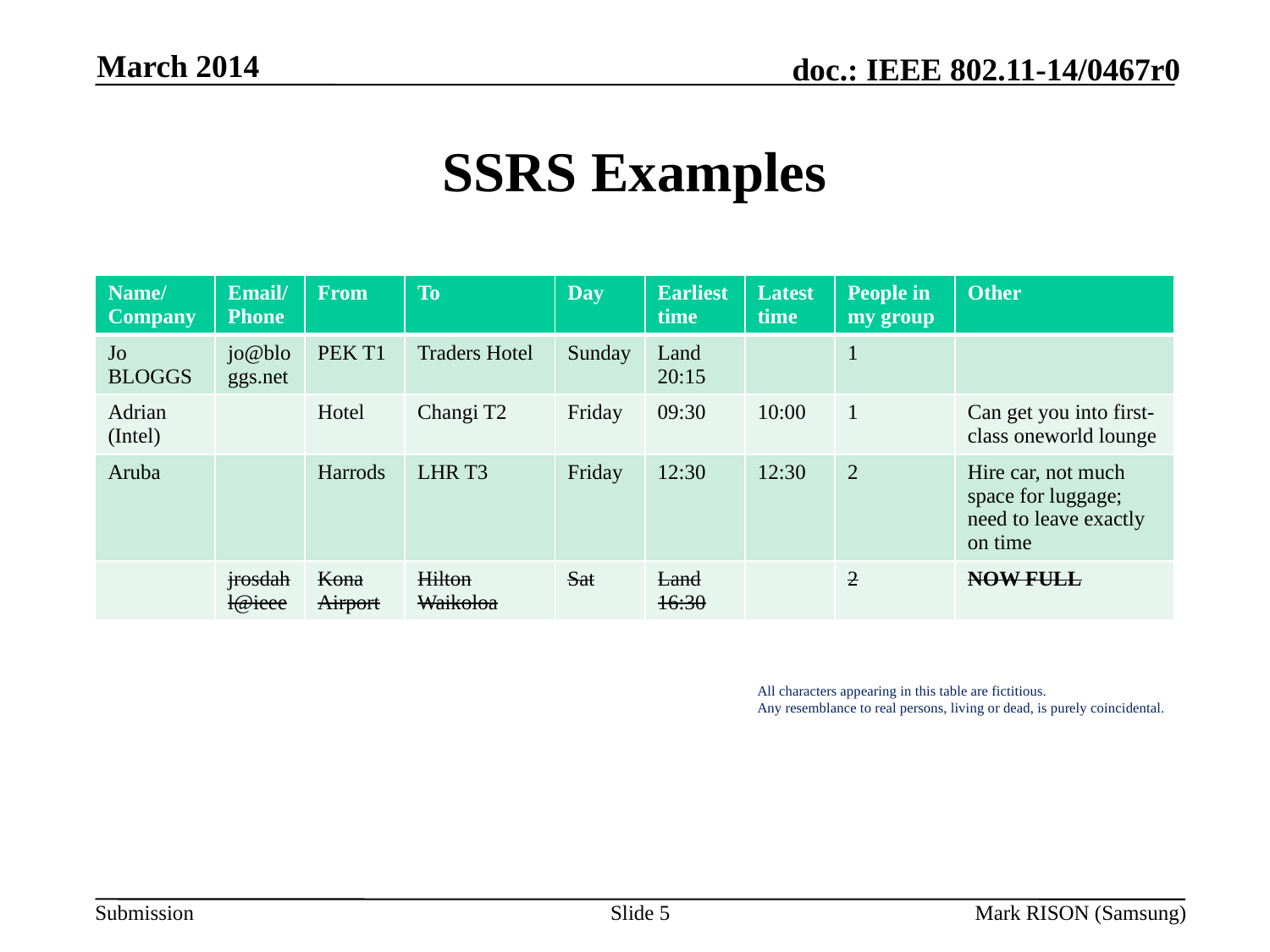

March 2014
# SSRS Examples
| Name/ Company | Email/Phone | From | To | Day | Earliest time | Latest time | People in my group | Other |
| --- | --- | --- | --- | --- | --- | --- | --- | --- |
| Jo BLOGGS | jo@bloggs.net | PEK T1 | Traders Hotel | Sunday | Land 20:15 |  | 1 |  |
| Adrian (Intel) |  | Hotel | Changi T2 | Friday | 09:30 | 10:00 | 1 | Can get you into first-class oneworld lounge |
| Aruba |  | Harrods | LHR T3 | Friday | 12:30 | 12:30 | 2 | Hire car, not much space for luggage; need to leave exactly on time |
|  | jrosdahl@ieee | Kona Airport | Hilton Waikoloa | Sat | Land 16:30 |  | 2 | NOW FULL |
All characters appearing in this table are fictitious.
Any resemblance to real persons, living or dead, is purely coincidental.
Slide 5
Mark RISON (Samsung)